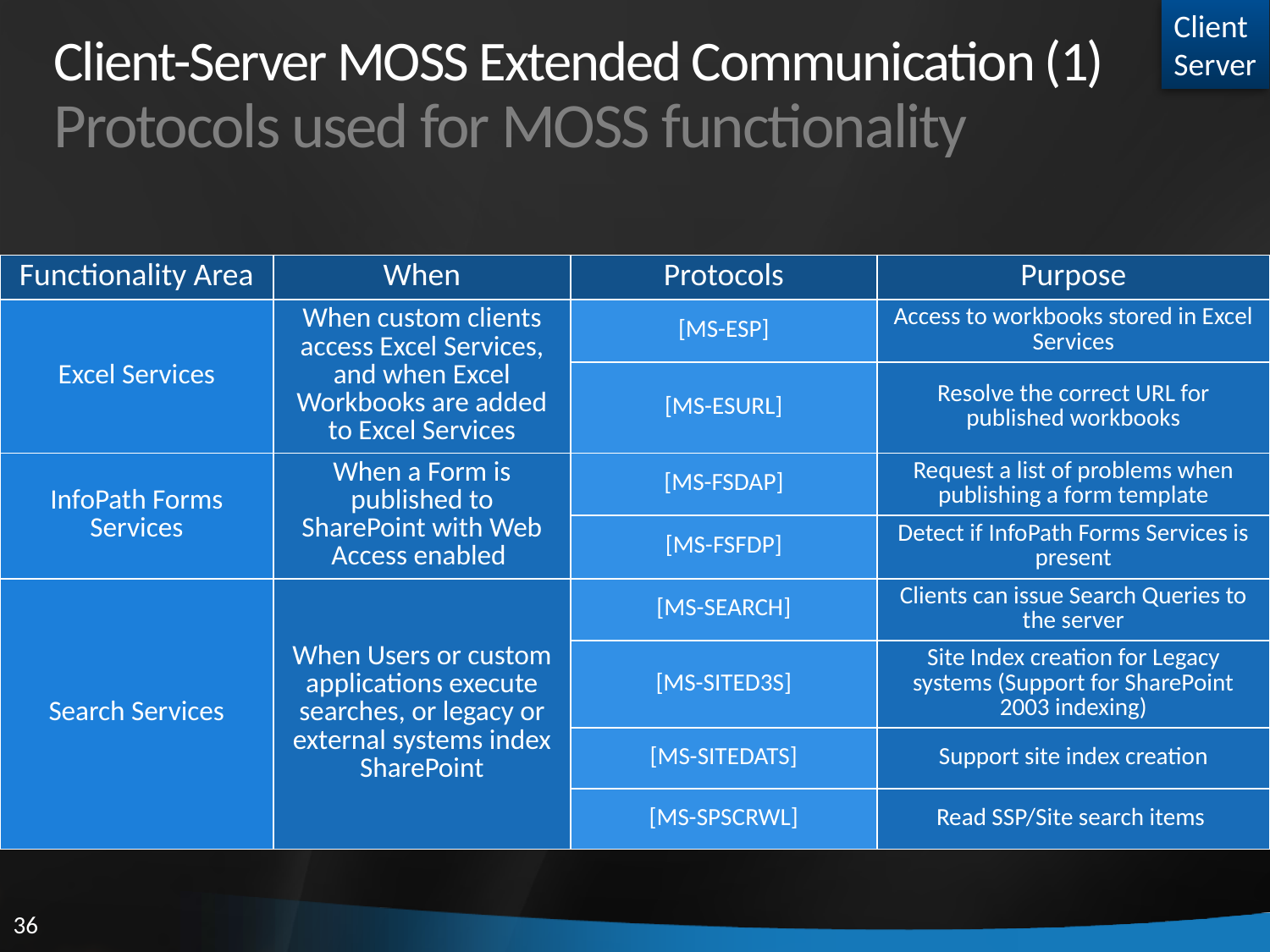

Client
Server
# Client-Server MOSS Extended Communication (1) Protocols used for MOSS functionality
| Functionality Area | When | Protocols | Purpose |
| --- | --- | --- | --- |
| Excel Services | When custom clients access Excel Services, and when Excel Workbooks are added to Excel Services | [MS-ESP] | Access to workbooks stored in Excel Services |
|  |  | [MS-ESURL] | Resolve the correct URL for published workbooks |
| InfoPath Forms Services | When a Form is published to SharePoint with Web Access enabled | [MS-FSDAP] | Request a list of problems when publishing a form template |
|  |  | [MS-FSFDP] | Detect if InfoPath Forms Services is present |
| Search Services | When Users or custom applications execute searches, or legacy or external systems index SharePoint | [MS-SEARCH] | Clients can issue Search Queries to the server |
|  |  | [MS-SITED3S] | Site Index creation for Legacy systems (Support for SharePoint 2003 indexing) |
|  |  | [MS-SITEDATS] | Support site index creation |
|  |  | [MS-SPSCRWL] | Read SSP/Site search items |